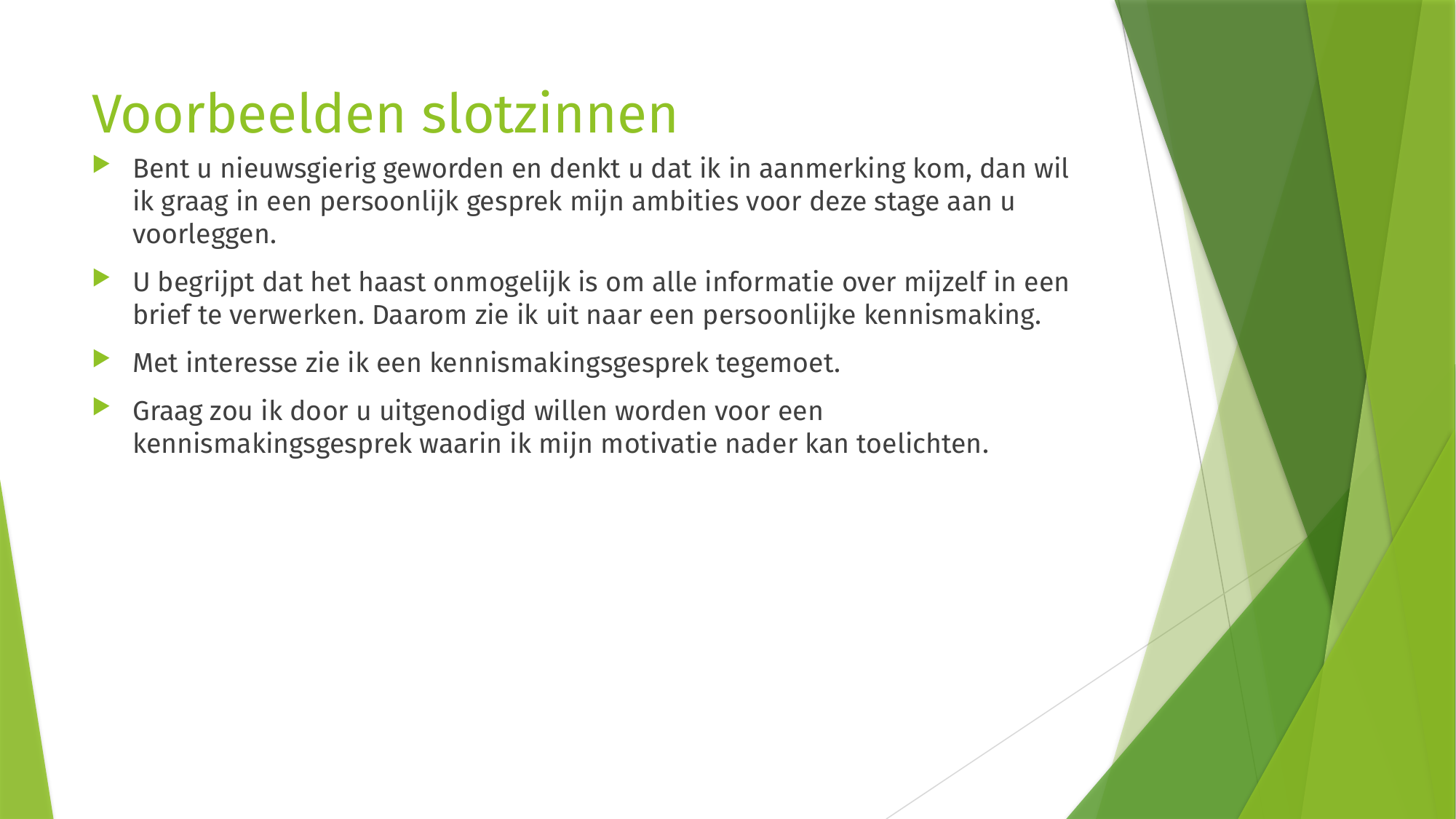

# Voorbeelden slotzinnen
Bent u nieuwsgierig geworden en denkt u dat ik in aanmerking kom, dan wil ik graag in een persoonlijk gesprek mijn ambities voor deze stage aan u voorleggen.
U begrijpt dat het haast onmogelijk is om alle informatie over mijzelf in een brief te verwerken. Daarom zie ik uit naar een persoonlijke kennismaking.
Met interesse zie ik een kennismakingsgesprek tegemoet.
Graag zou ik door u uitgenodigd willen worden voor een kennismakingsgesprek waarin ik mijn motivatie nader kan toelichten.